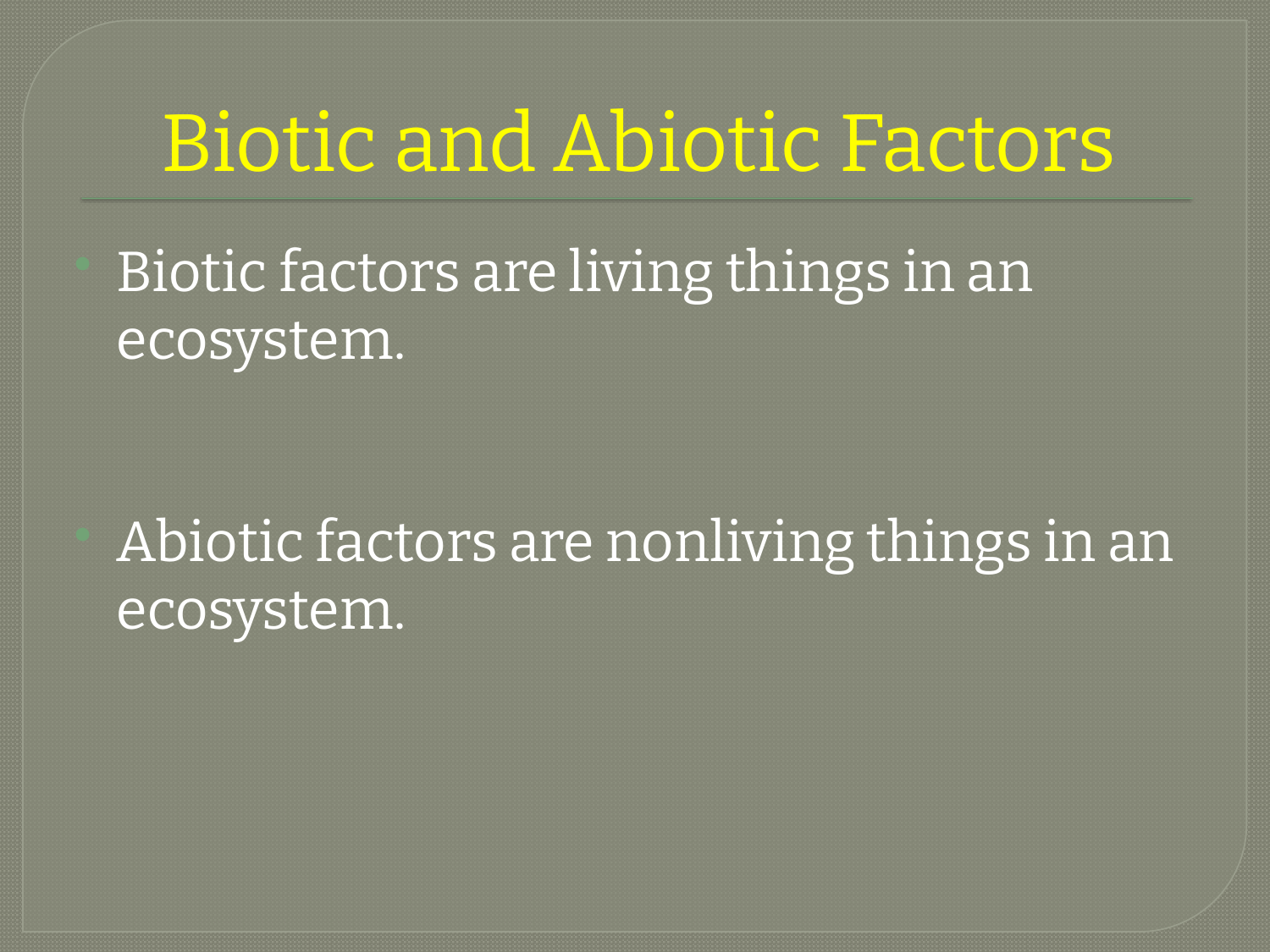

# Biotic and Abiotic Factors
Biotic factors are living things in an ecosystem.

Abiotic factors are nonliving things in an ecosystem.